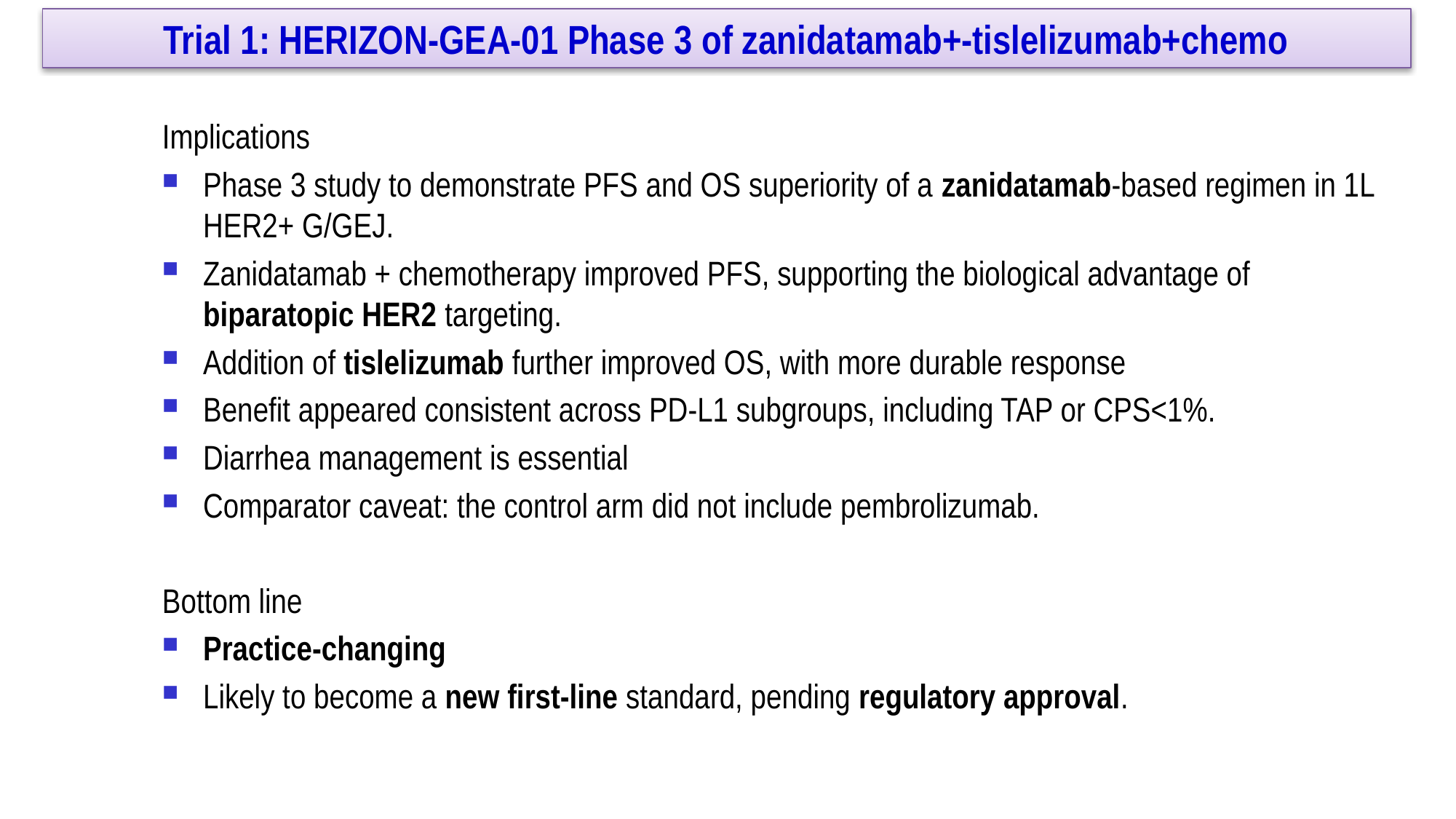

Trial 1: HERIZON-GEA-01 Phase 3 of zanidatamab+-tislelizumab+chemo
Implications
Phase 3 study to demonstrate PFS and OS superiority of a zanidatamab-based regimen in 1L HER2+ G/GEJ.
Zanidatamab + chemotherapy improved PFS, supporting the biological advantage of biparatopic HER2 targeting.
Addition of tislelizumab further improved OS, with more durable response
Benefit appeared consistent across PD-L1 subgroups, including TAP or CPS<1%.
Diarrhea management is essential
Comparator caveat: the control arm did not include pembrolizumab.

Bottom line
Practice-changing
Likely to become a new first-line standard, pending regulatory approval.